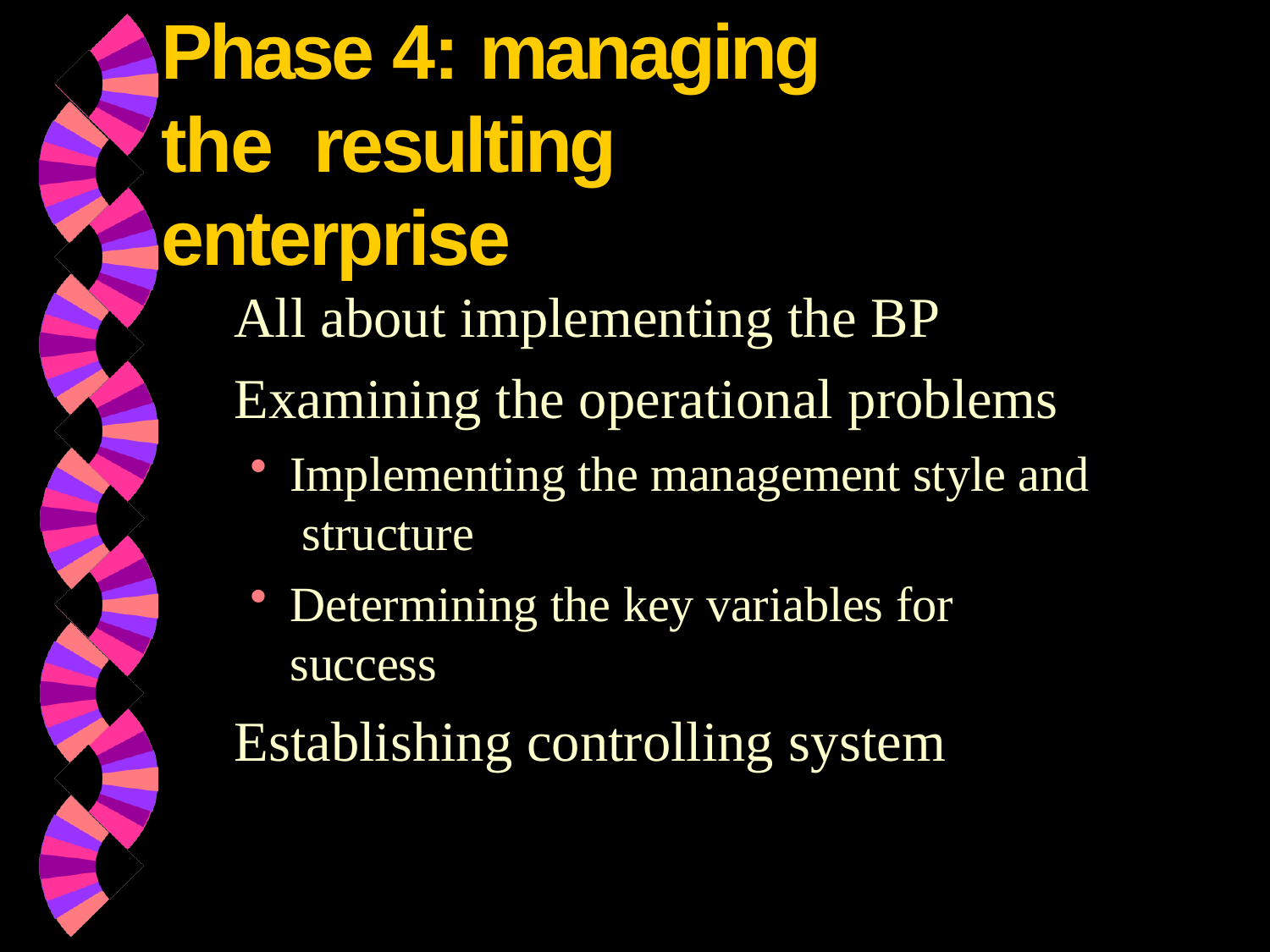

# Phase 4: managing the  resulting enterprise
All about implementing the BP  Examining the operational problems
Implementing the management style and  structure
Determining the key variables for success
Establishing controlling system